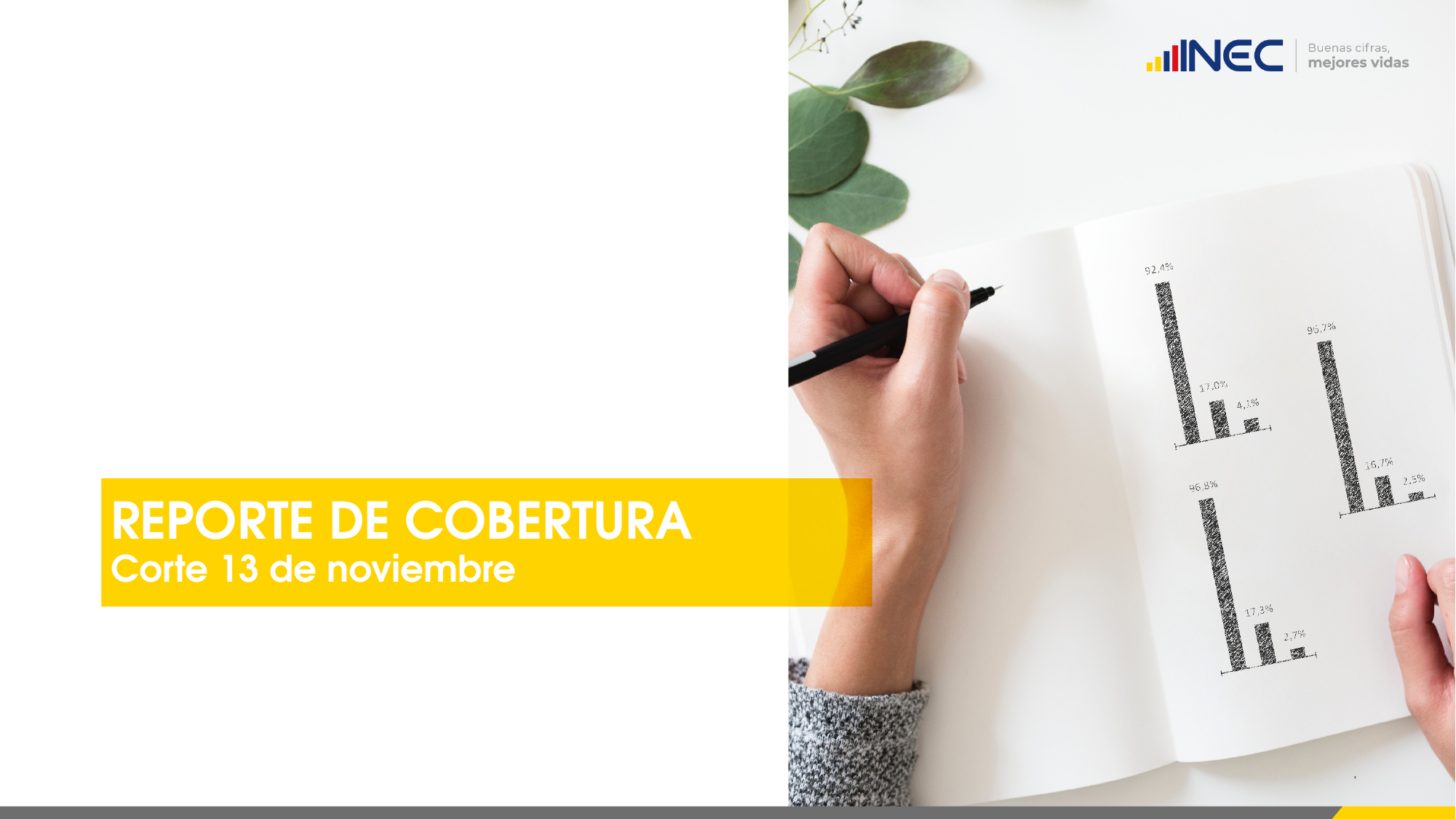

# REPORTE DE COBERTURA Corte 13 de noviembre